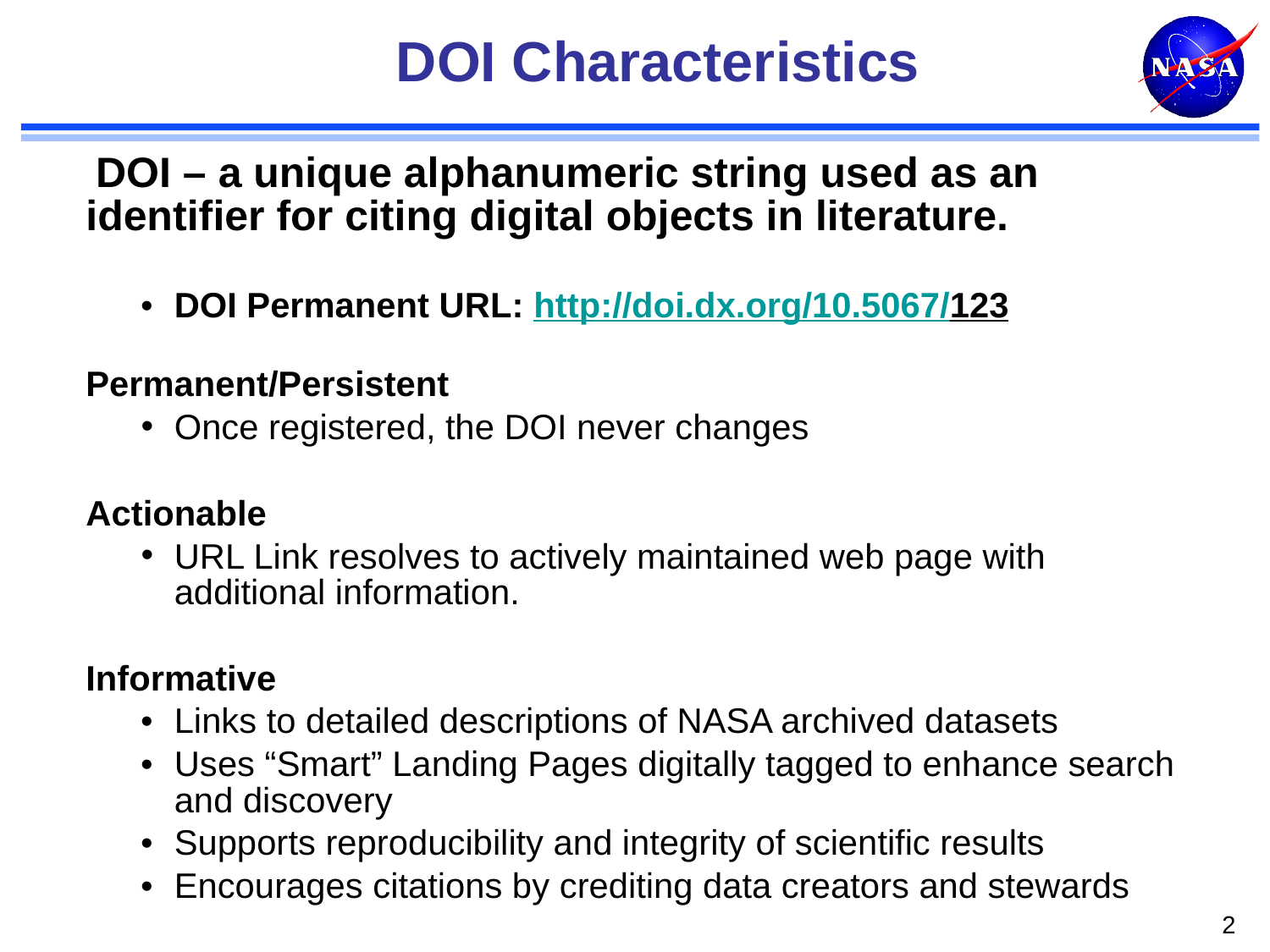

# DOI Characteristics
 DOI – a unique alphanumeric string used as an identifier for citing digital objects in literature.

DOI Permanent URL: http://doi.dx.org/10.5067/123
Permanent/Persistent
Once registered, the DOI never changes

Actionable
URL Link resolves to actively maintained web page with additional information.

Informative
Links to detailed descriptions of NASA archived datasets
Uses “Smart” Landing Pages digitally tagged to enhance search and discovery
Supports reproducibility and integrity of scientific results
Encourages citations by crediting data creators and stewards

2